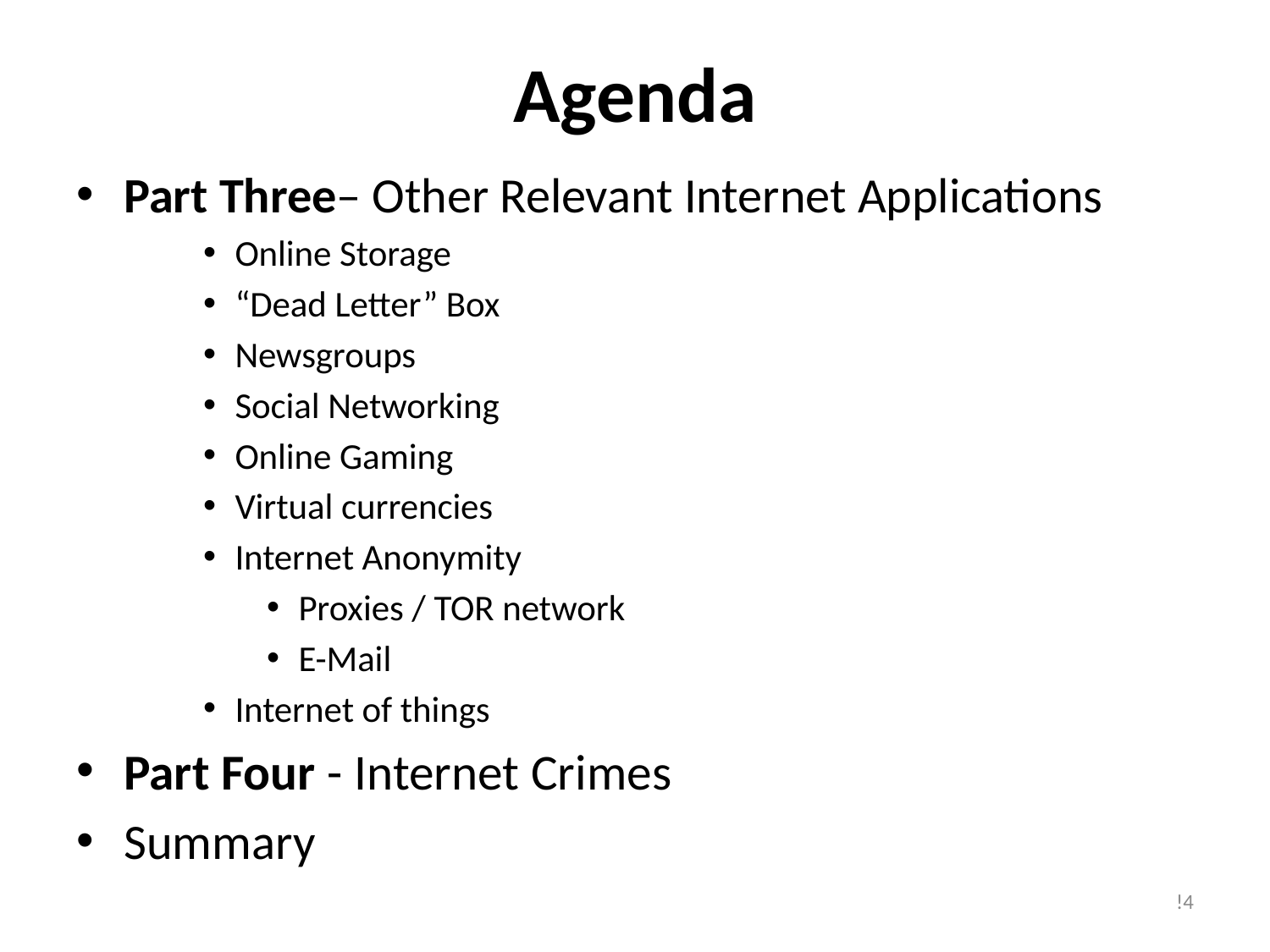

# Agenda
Part Three– Other Relevant Internet Applications
Online Storage
“Dead Letter” Box
Newsgroups
Social Networking
Online Gaming
Virtual currencies
Internet Anonymity
Proxies / TOR network
E-Mail
Internet of things
Part Four - Internet Crimes
Summary

!4